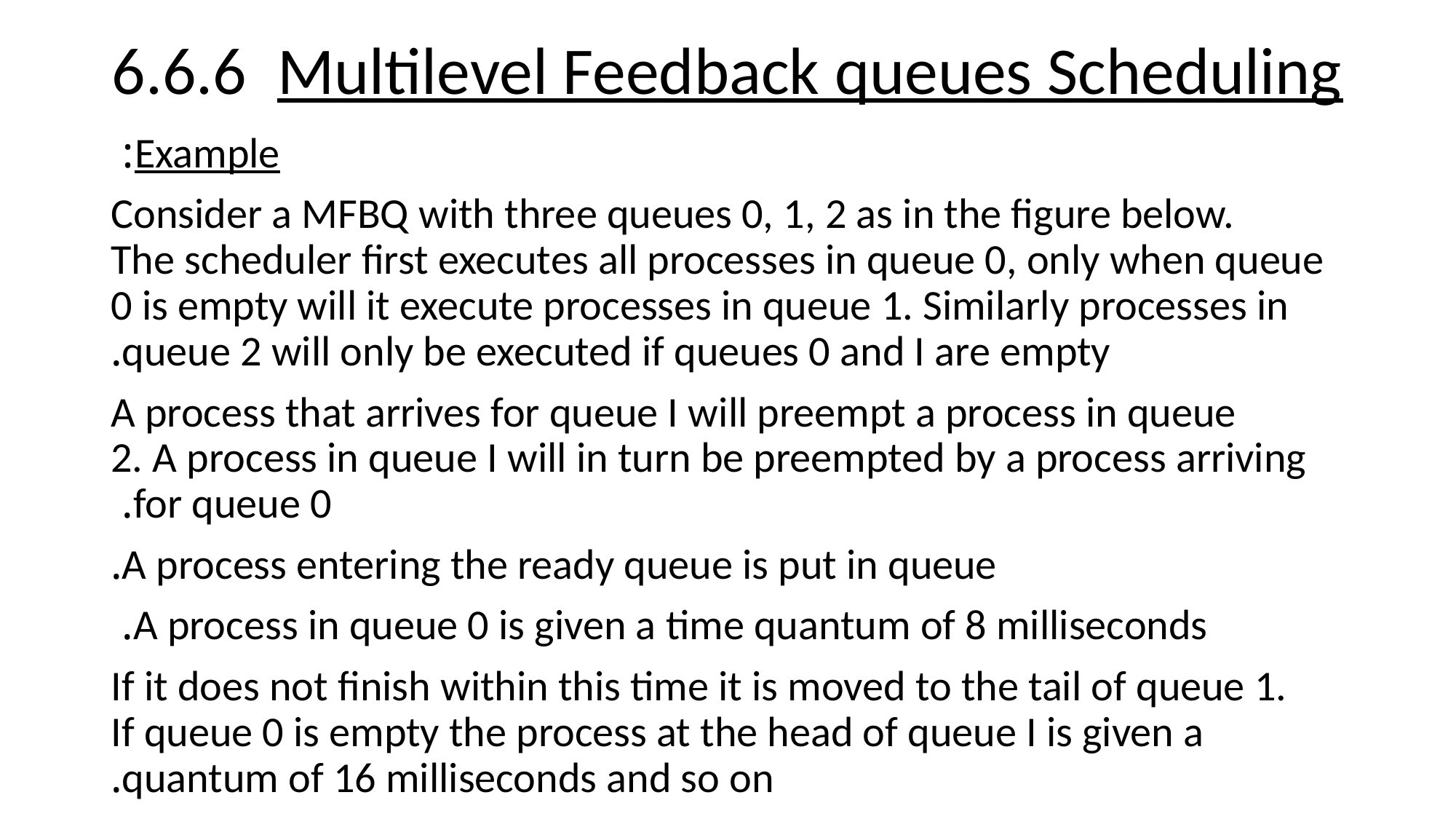

# 6.6.6  Multilevel Feedback queues Scheduling

Example:
        Consider a MFBQ with three queues 0, 1, 2 as in the figure below. The scheduler first executes all processes in queue 0, only when queue 0 is empty will it execute processes in queue 1. Similarly processes in queue 2 will only be executed if queues 0 and I are empty.
      A process that arrives for queue I will preempt a process in queue 2. A process in queue I will in turn be preempted by a process arriving for queue 0.
      A process entering the ready queue is put in queue.
      A process in queue 0 is given a time quantum of 8 milliseconds.
     If it does not finish within this time it is moved to the tail of queue 1. If queue 0 is empty the process at the head of queue I is given a quantum of 16 milliseconds and so on.